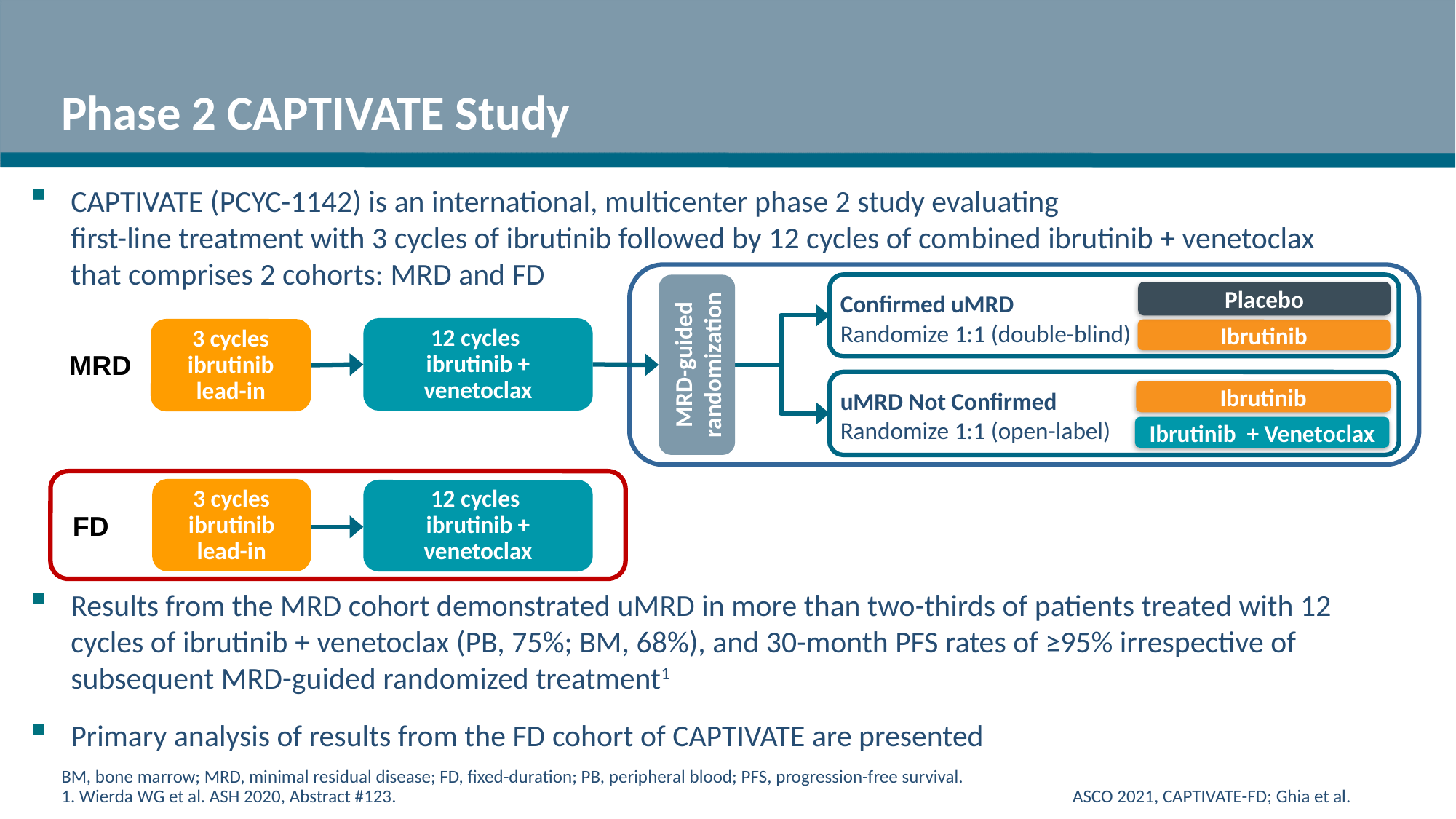

# Phase 2 CAPTIVATE Study
CAPTIVATE (PCYC-1142) is an international, multicenter phase 2 study evaluating
first-line treatment with 3 cycles of ibrutinib followed by 12 cycles of combined ibrutinib + venetoclax
that comprises 2 cohorts: MRD and FD

Results from the MRD cohort demonstrated uMRD in more than two-thirds of patients treated with 12 cycles of ibrutinib + venetoclax (PB, 75%; BM, 68%), and 30-month PFS rates of ≥95% irrespective of subsequent MRD-guided randomized treatment1
Primary analysis of results from the FD cohort of CAPTIVATE are presented

Placebo
Confirmed uMRD
Randomize 1:1 (double-blind)
Ibrutinib
12 cycles
ibrutinib + venetoclax
3 cycles ibrutinib lead-in
MRD-guided randomization
MRD

uMRD Not Confirmed
Randomize 1:1 (open-label)
Ibrutinib
Ibrutinib  + Venetoclax

3 cycles ibrutinib lead-in
12 cycles
ibrutinib + venetoclax
FD
BM, bone marrow; MRD, minimal residual disease; FD, fixed-duration; PB, peripheral blood; PFS, progression-free survival.
1. Wierda WG et al. ASH 2020, Abstract #123.
ASCO 2021, CAPTIVATE-FD; Ghia et al.